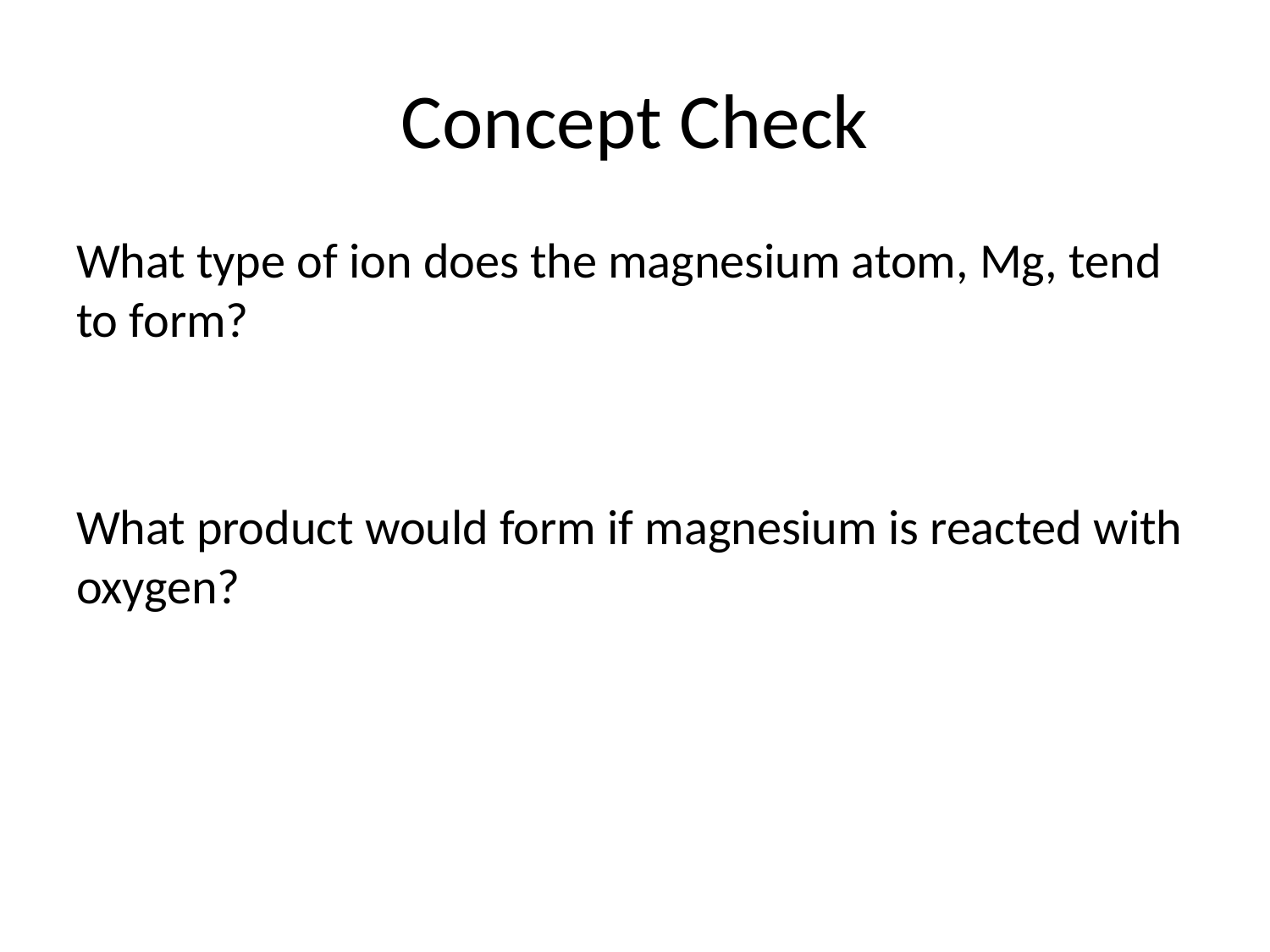

# Concept Check
What type of ion does the magnesium atom, Mg, tend to form?

What product would form if magnesium is reacted with oxygen?